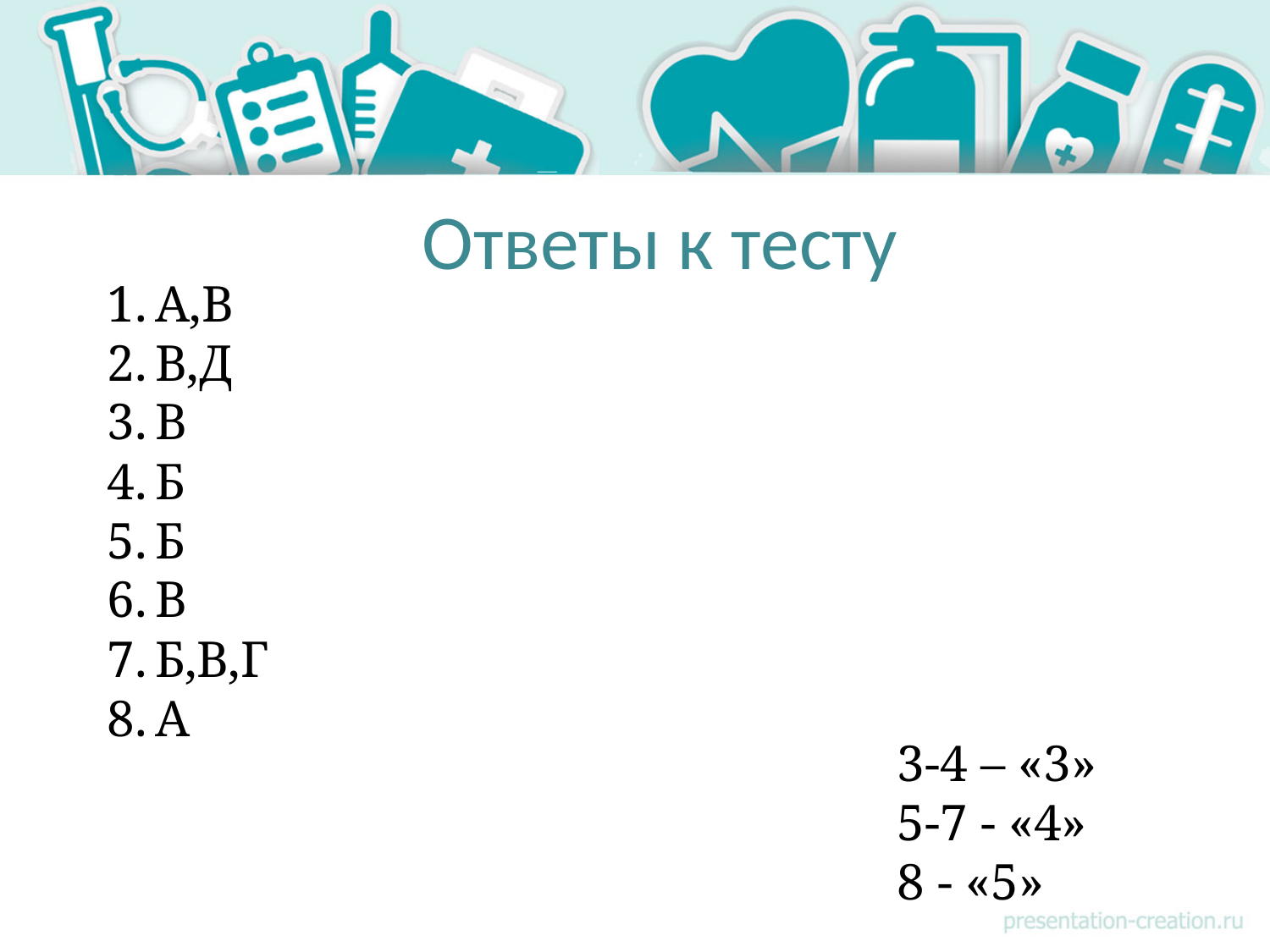

# Ответы к тесту
А,В
В,Д
В
Б
Б
В
Б,В,Г
А

3-4 – «3»
5-7 - «4»
8 - «5»